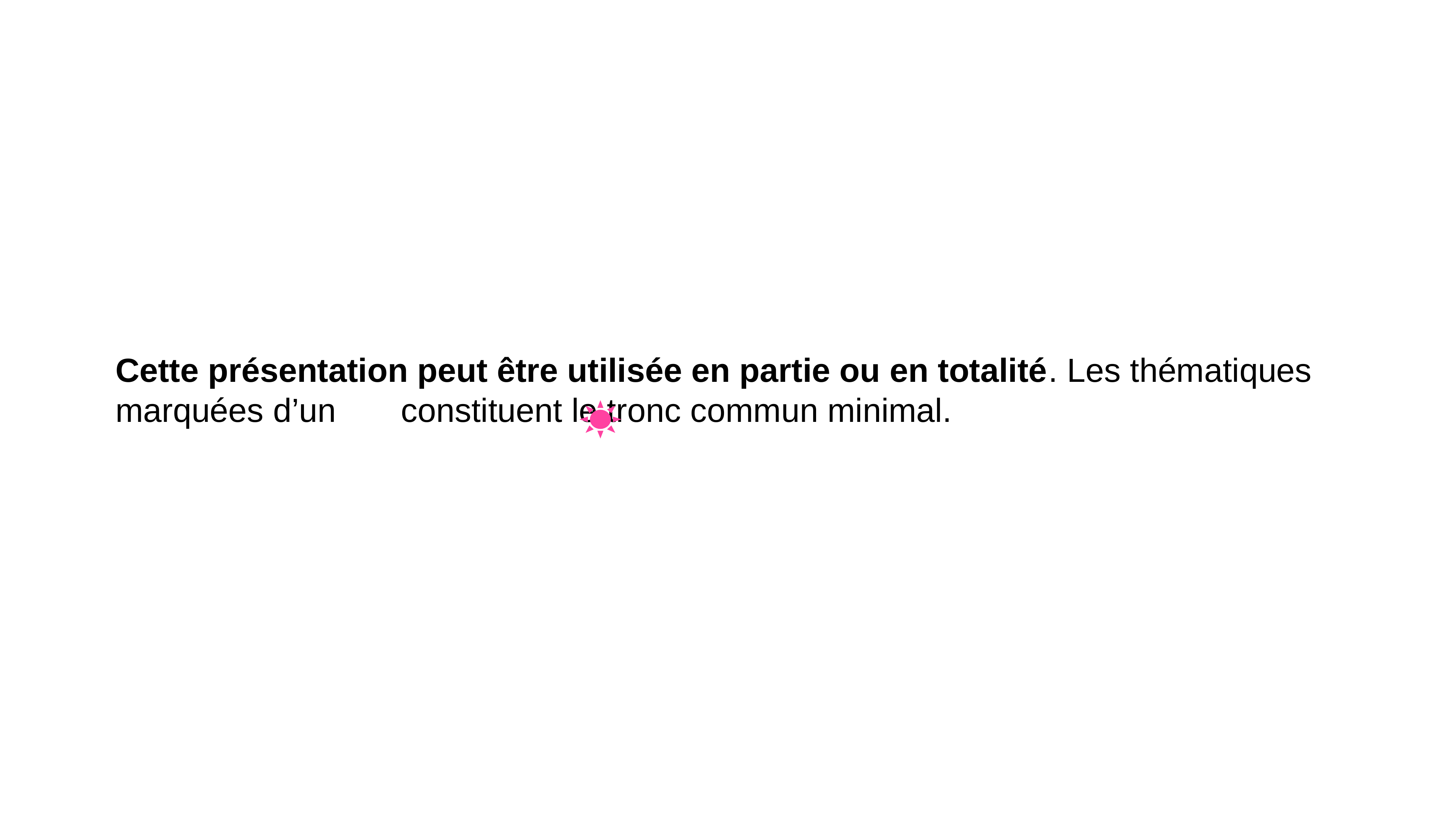

Cette présentation peut être utilisée en partie ou en totalité. Les thématiques marquées d’un       constituent le tronc commun minimal.